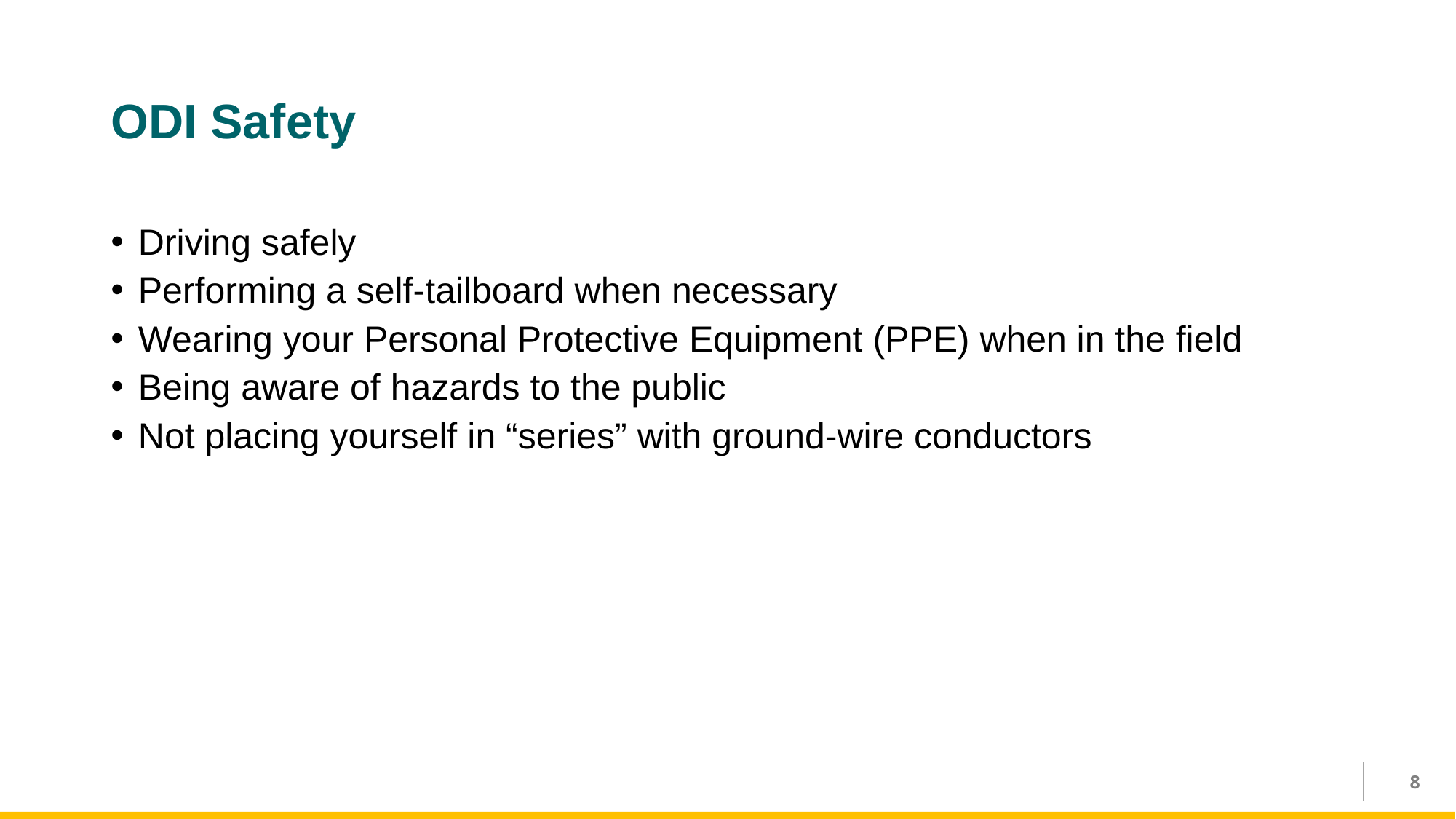

# ODI Safety
Driving safely
Performing a self-tailboard when necessary
Wearing your Personal Protective Equipment (PPE) when in the field
Being aware of hazards to the public
Not placing yourself in “series” with ground-wire conductors